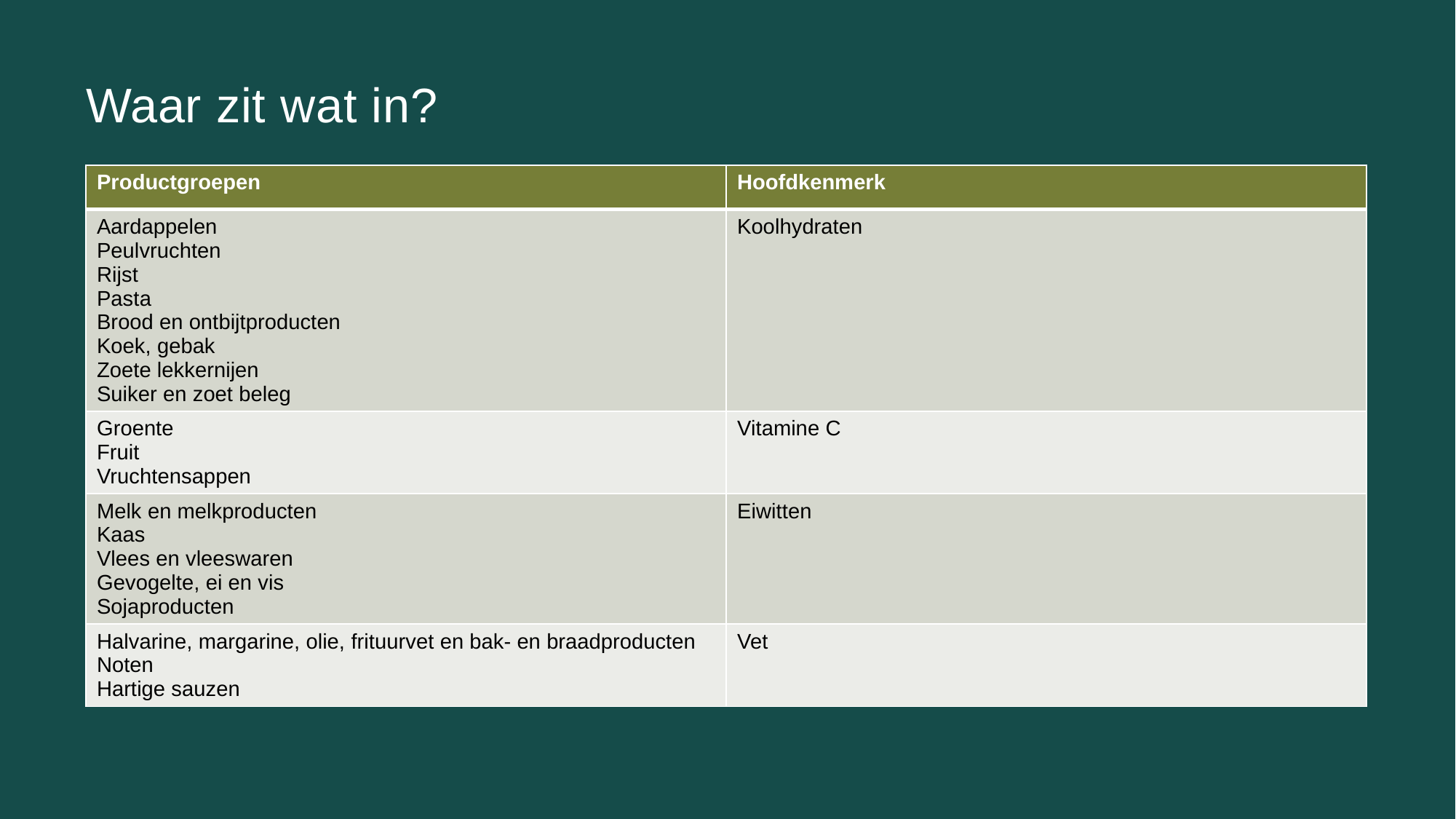

# Waar zit wat in?
| Productgroepen | Hoofdkenmerk |
| --- | --- |
| Aardappelen Peulvruchten Rijst Pasta Brood en ontbijtproducten Koek, gebak Zoete lekkernijen Suiker en zoet beleg | Koolhydraten |
| Groente Fruit Vruchtensappen | Vitamine C |
| Melk en melkproducten Kaas Vlees en vleeswaren Gevogelte, ei en vis Sojaproducten | Eiwitten |
| Halvarine, margarine, olie, frituurvet en bak- en braadproducten Noten Hartige sauzen | Vet |